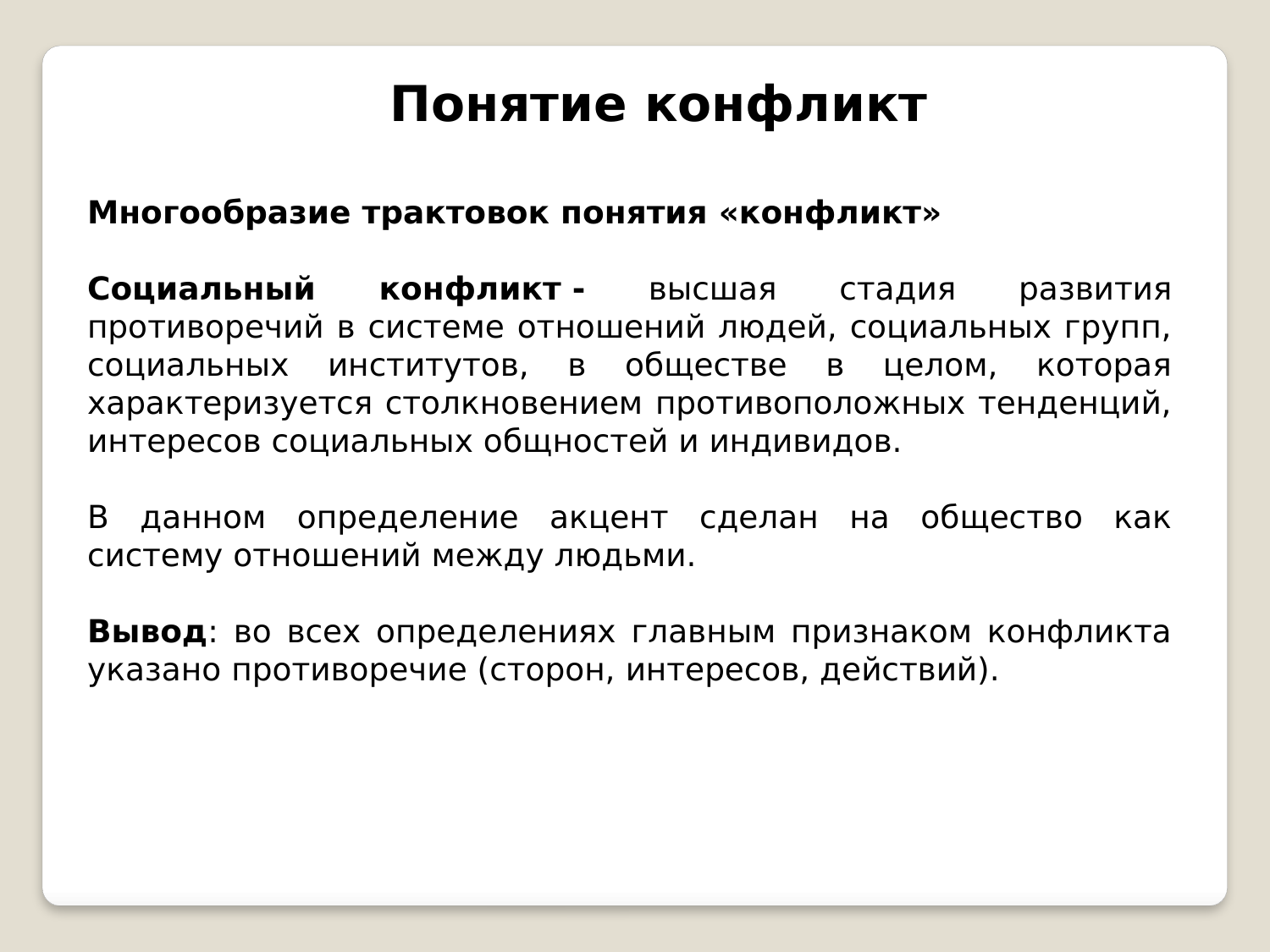

Понятие конфликт
Многообразие трактовок понятия «конфликт»

Социальный конфликт - высшая стадия развития противоречий в системе отношений людей, социальных групп, социальных институтов, в обществе в целом, которая характеризуется столкновением противоположных тенденций, интересов социальных общностей и индивидов.

В данном определение акцент сделан на общество как систему отношений между людьми.

Вывод: во всех определениях главным признаком конфликта указано противоречие (сторон, интересов, действий).